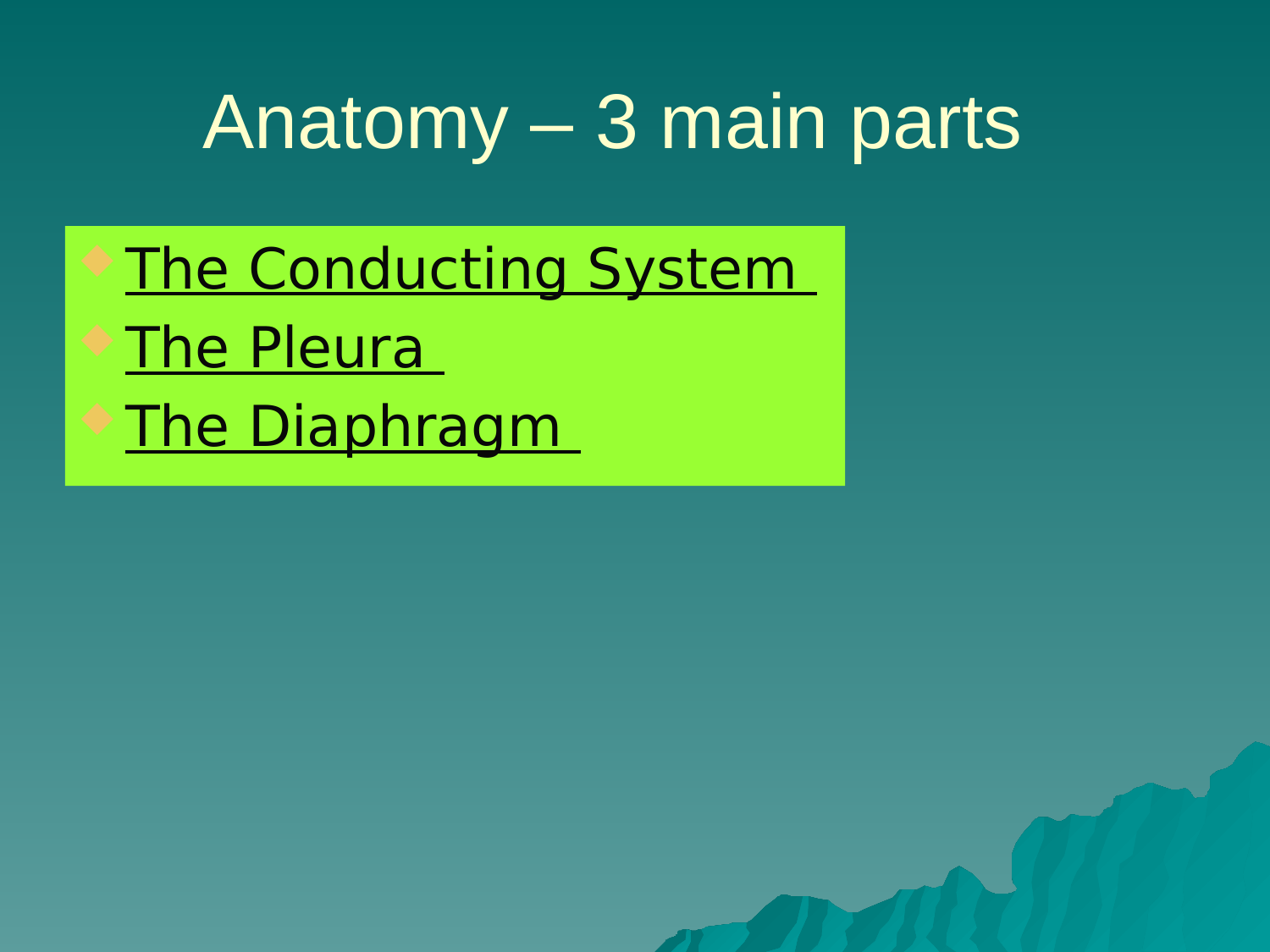

# Anatomy – 3 main parts
The Conducting System
The Pleura
The Diaphragm